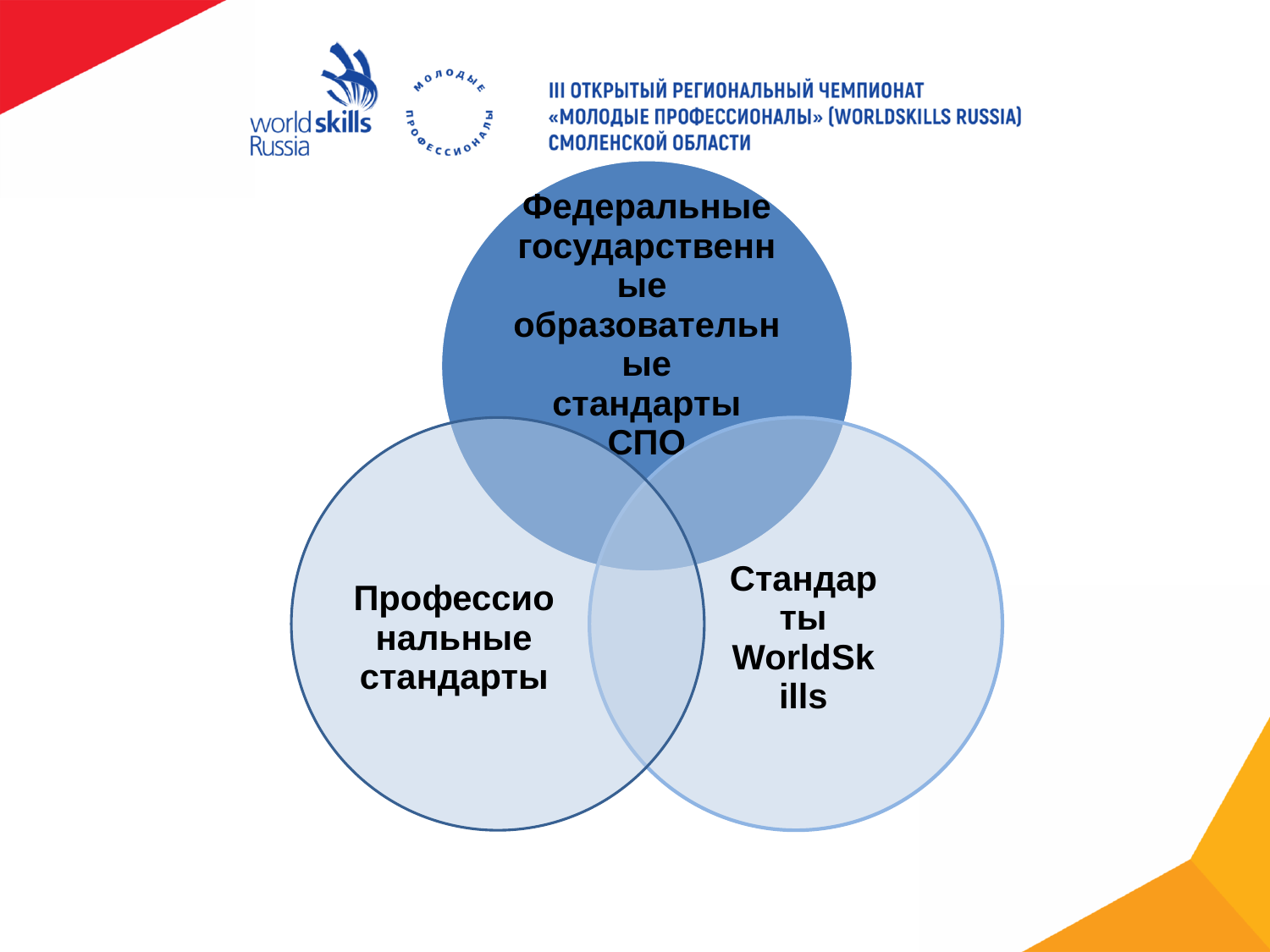

Федеральные
государственные
образовательные
стандарты
СПО
Стандарты
WorldSkills
Профессиональные
стандарты